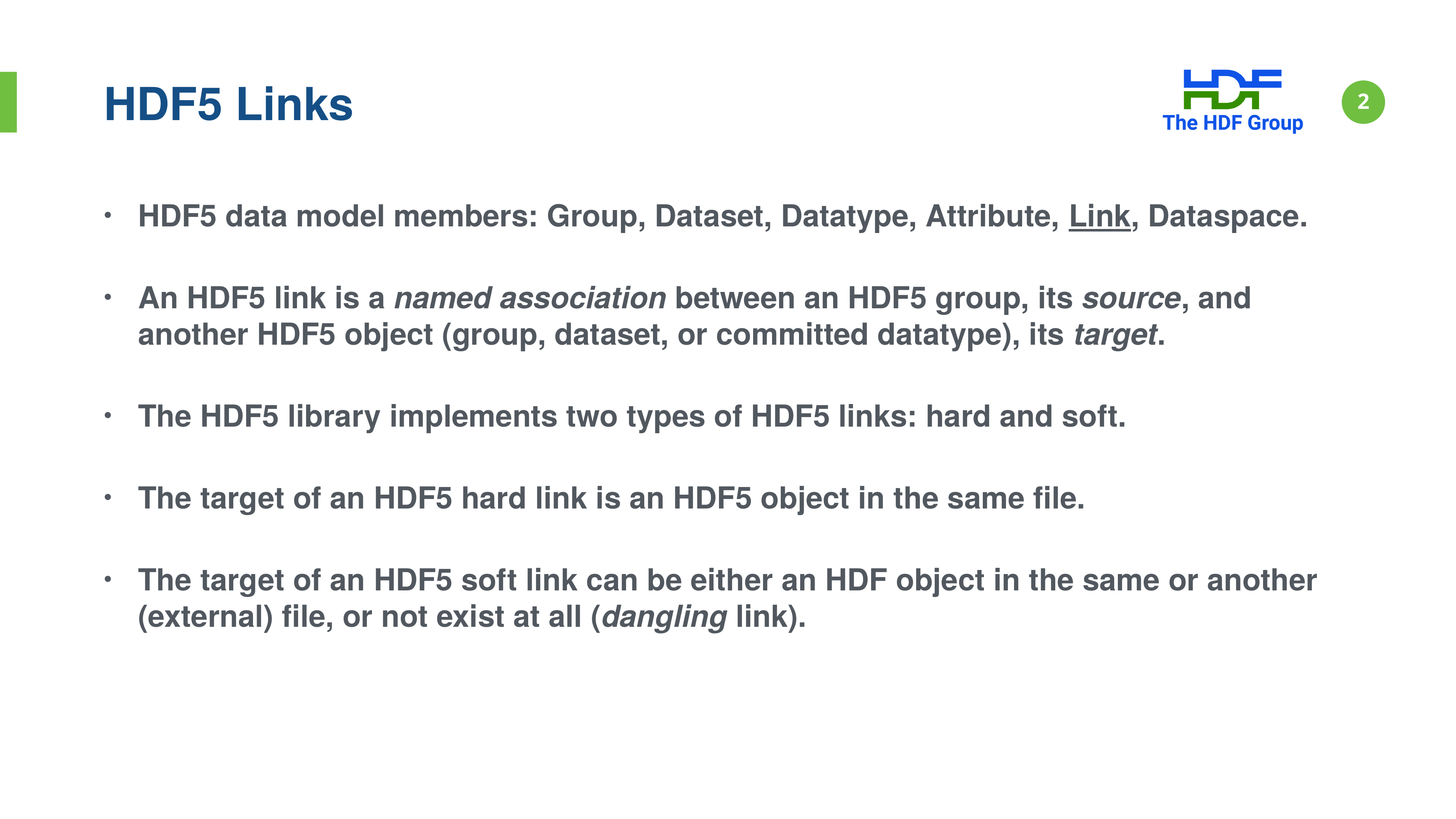

# HDF5 Links
2
HDF5 data model members: Group, Dataset, Datatype, Attribute, Link, Dataspace.

An HDF5 link is a named association between an HDF5 group, its source, and another HDF5 object (group, dataset, or committed datatype), its target.

The HDF5 library implements two types of HDF5 links: hard and soft.

The target of an HDF5 hard link is an HDF5 object in the same file.

The target of an HDF5 soft link can be either an HDF object in the same or another (external) file, or not exist at all (dangling link).